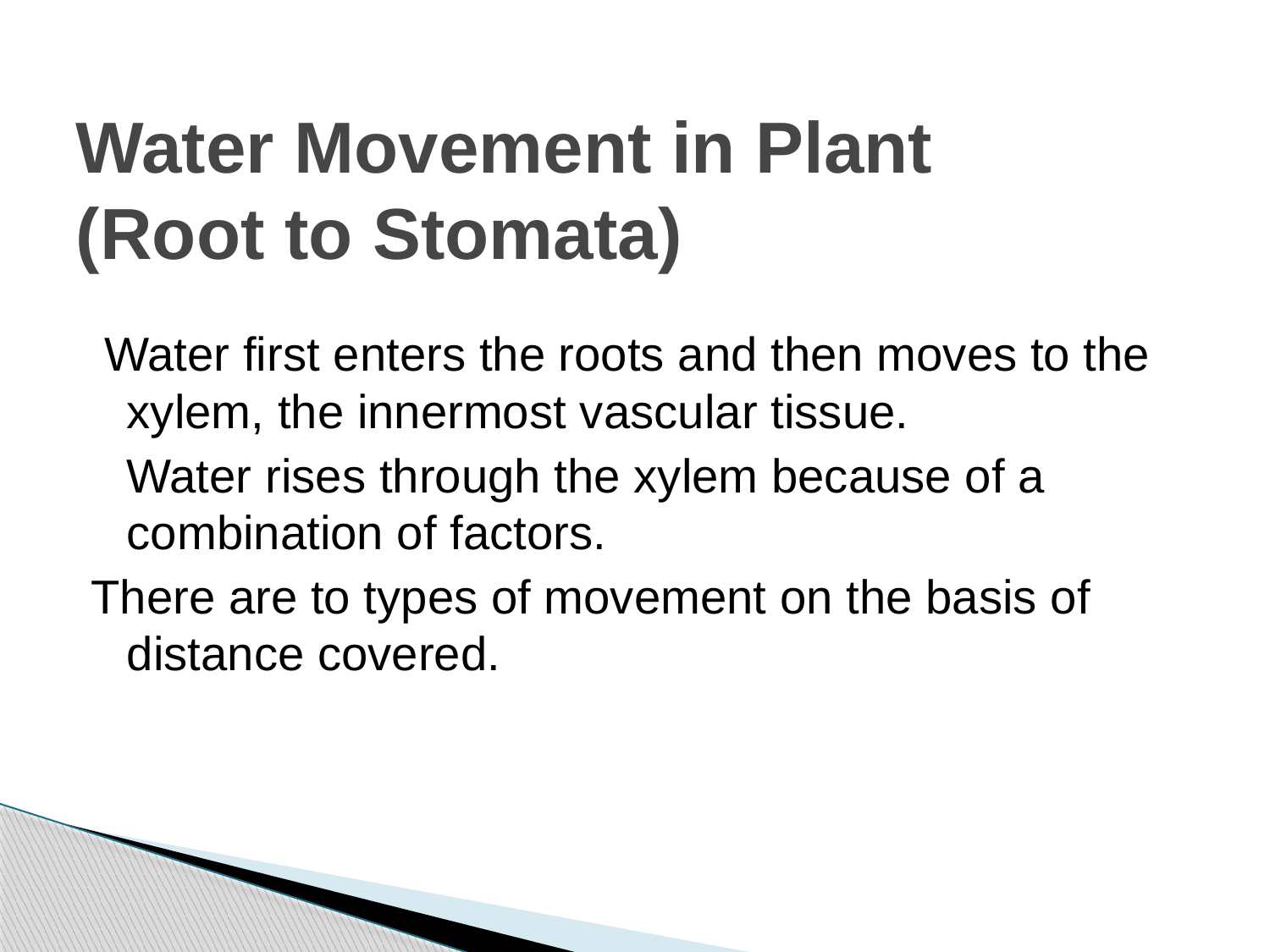

# Water Movement in Plant (Root to Stomata)
 Water first enters the roots and then moves to the xylem, the innermost vascular tissue.
	Water rises through the xylem because of a combination of factors.
There are to types of movement on the basis of distance covered.